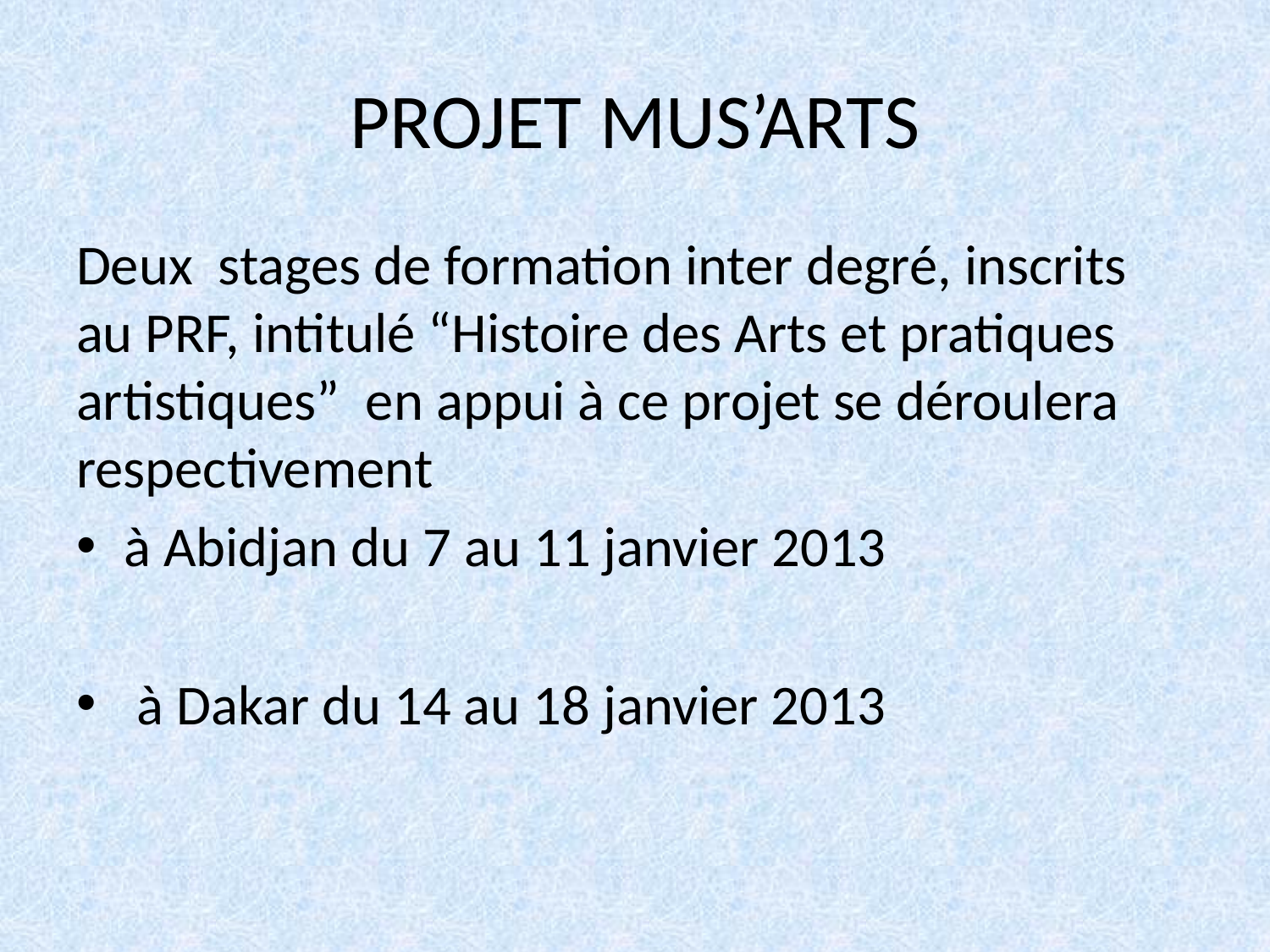

# PROJET MUS’ARTS
Deux  stages de formation inter degré, inscrits au PRF, intitulé “Histoire des Arts et pratiques artistiques”  en appui à ce projet se déroulera respectivement
à Abidjan du 7 au 11 janvier 2013

 à Dakar du 14 au 18 janvier 2013